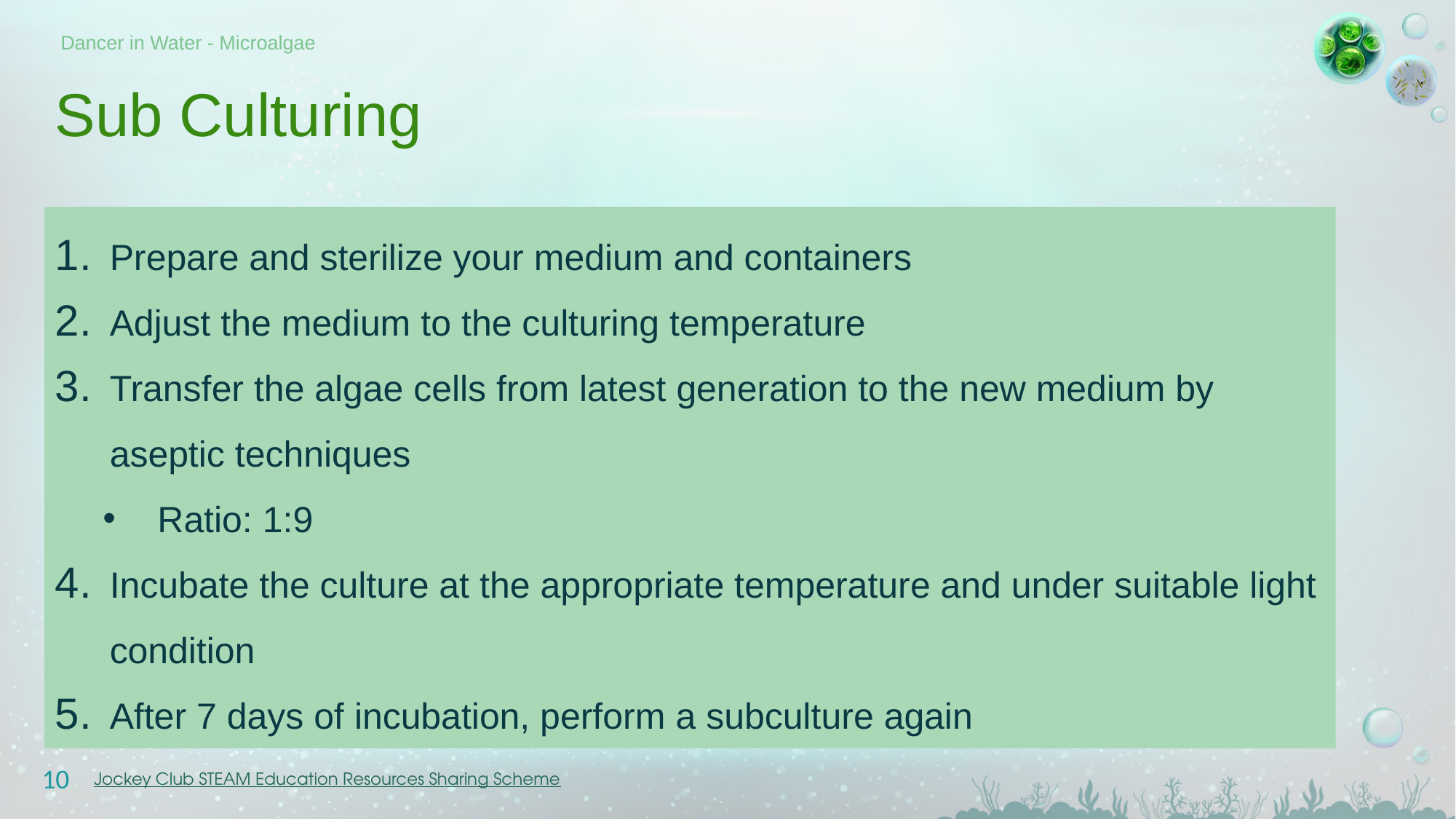

# Sub Culturing
Prepare and sterilize your medium and containers
Adjust the medium to the culturing temperature
Transfer the algae cells from latest generation to the new medium by aseptic techniques
Ratio: 1:9
Incubate the culture at the appropriate temperature and under suitable light condition
After 7 days of incubation, perform a subculture again
10